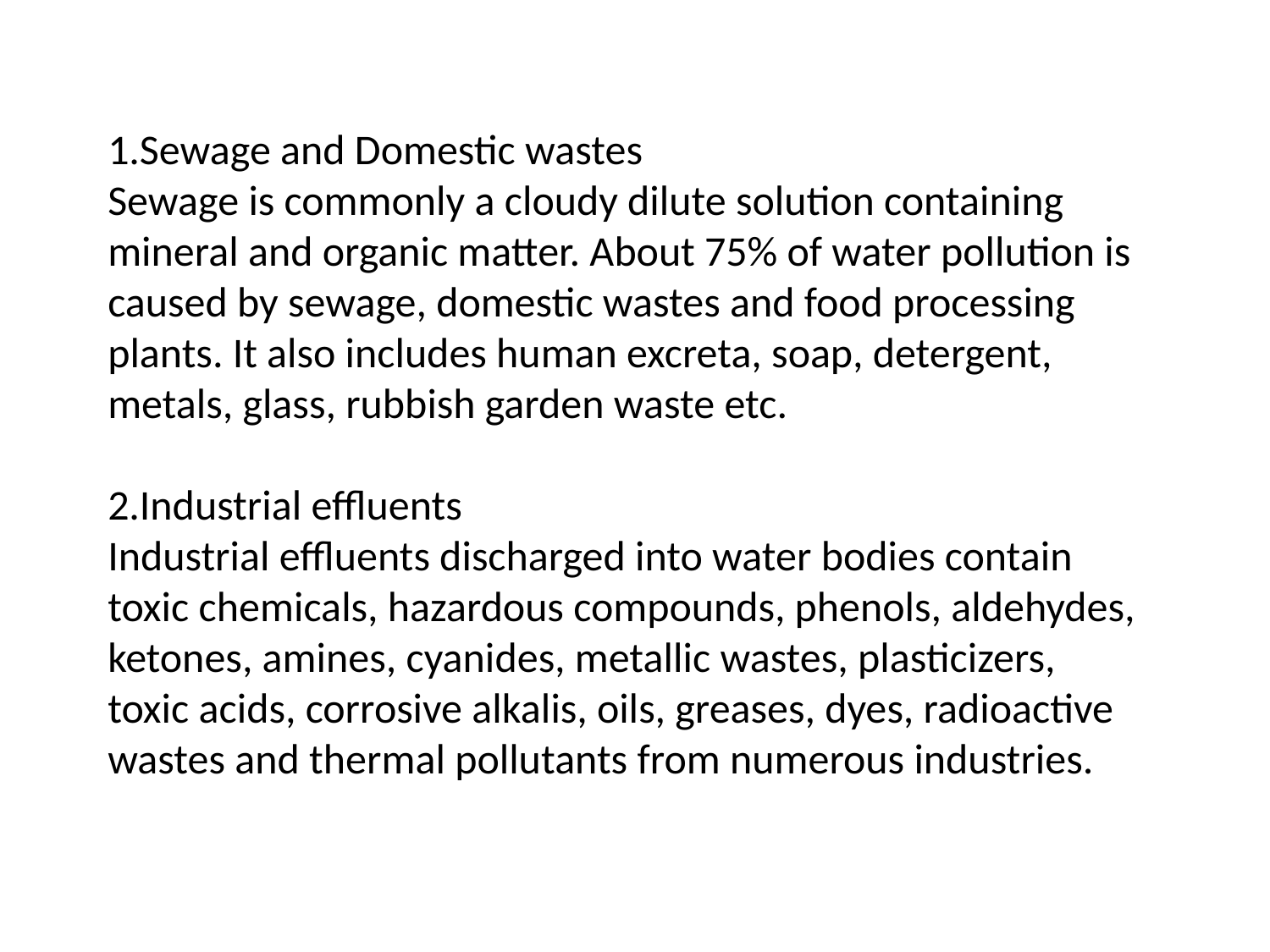

1.Sewage and Domestic wastes
Sewage is commonly a cloudy dilute solution containing mineral and organic matter. About 75% of water pollution is caused by sewage, domestic wastes and food processing plants. It also includes human excreta, soap, detergent, metals, glass, rubbish garden waste etc.

2.Industrial effluents
Industrial effluents discharged into water bodies contain toxic chemicals, hazardous compounds, phenols, aldehydes, ketones, amines, cyanides, metallic wastes, plasticizers, toxic acids, corrosive alkalis, oils, greases, dyes, radioactive wastes and thermal pollutants from numerous industries.